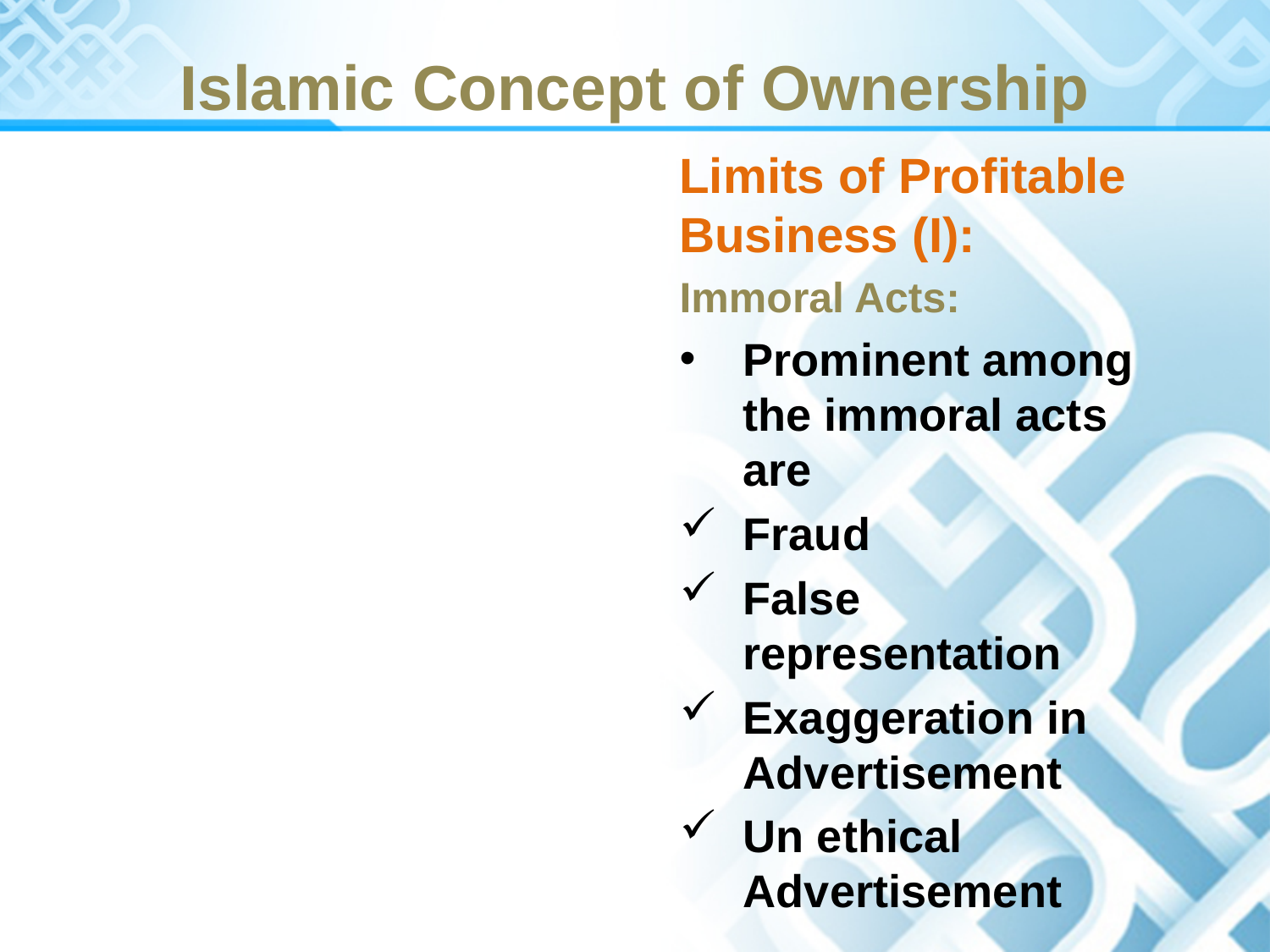

Islamic Concept of Ownership
Limits of Profitable Business (I):
Immoral Acts:
Prominent among the immoral acts are
Fraud
False representation
Exaggeration in Advertisement
Un ethical Advertisement